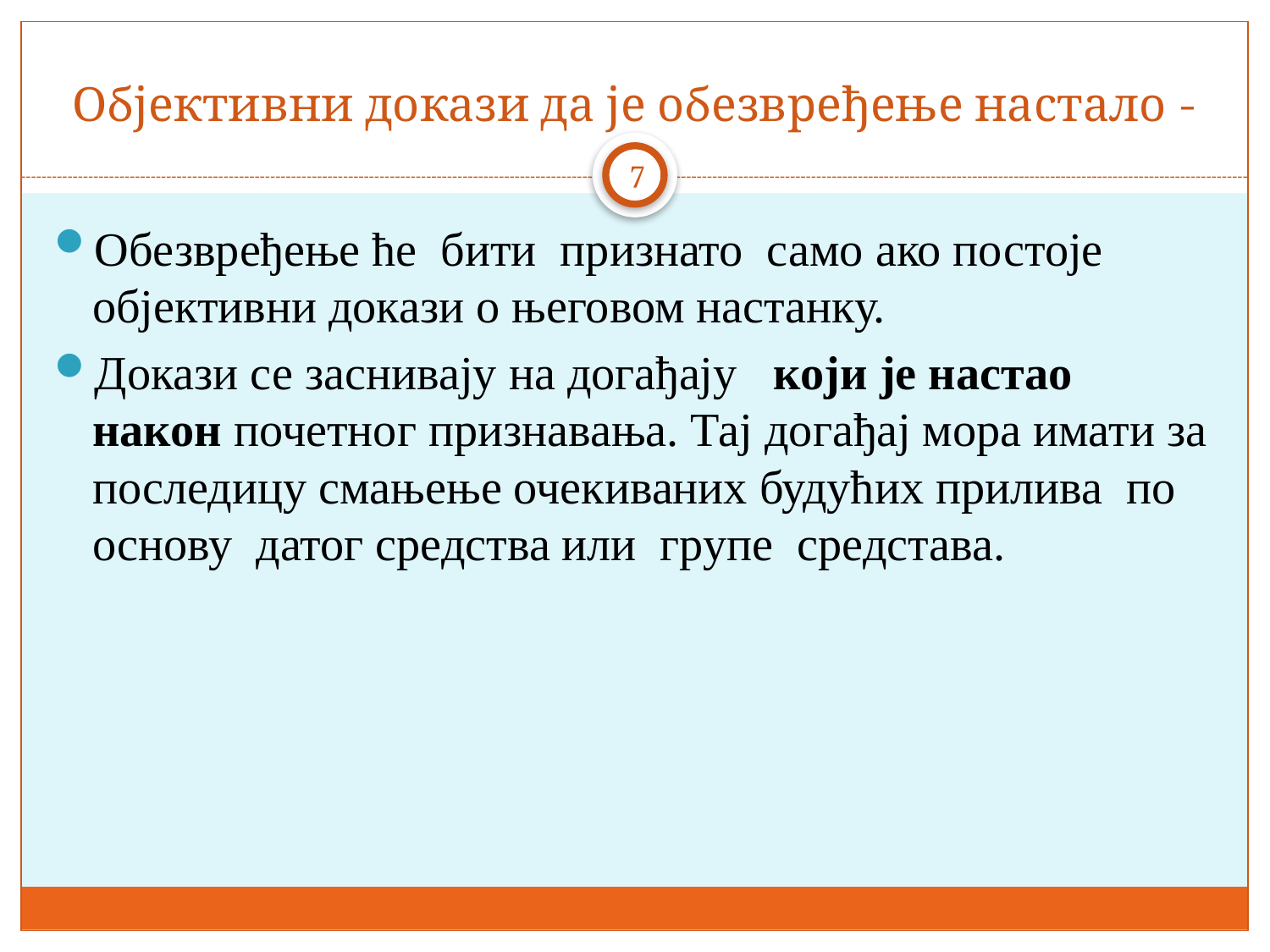

# Објективни докази да је обезвређење настало -
7
Обезвређење ће  бити  признато  само ако постоје објективни докази о његовом настанку.
Докази се заснивају на догађају   који је настао након почетног признавања. Тај догађај мора имати за последицу смањење очекиваних будућих прилива  по  основу  датог средства или  групе  средстава.